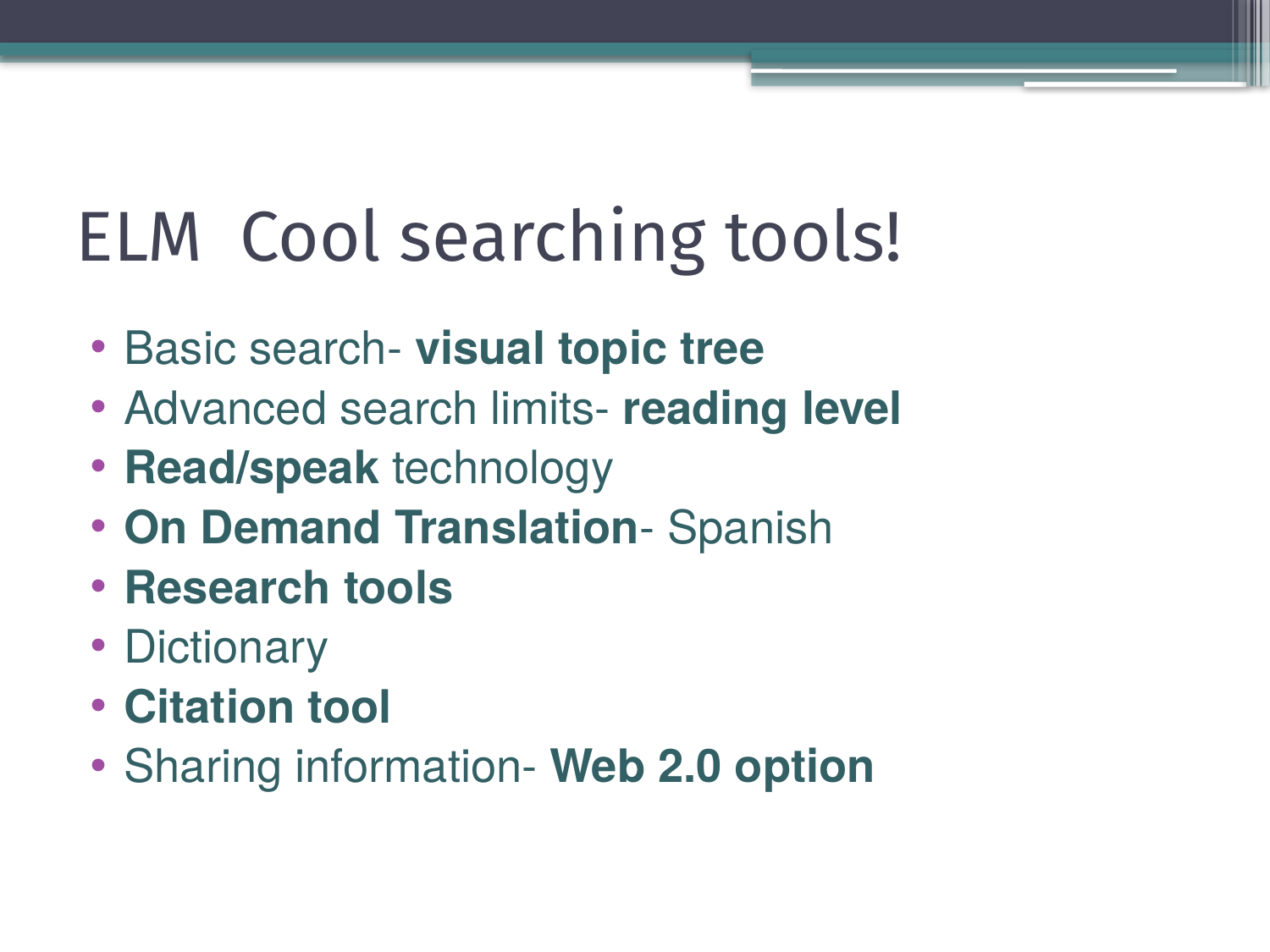

# ELM  Cool searching tools!
Basic search- visual topic tree
Advanced search limits- reading level
Read/speak technology
On Demand Translation- Spanish
Research tools
Dictionary
Citation tool
Sharing information- Web 2.0 option